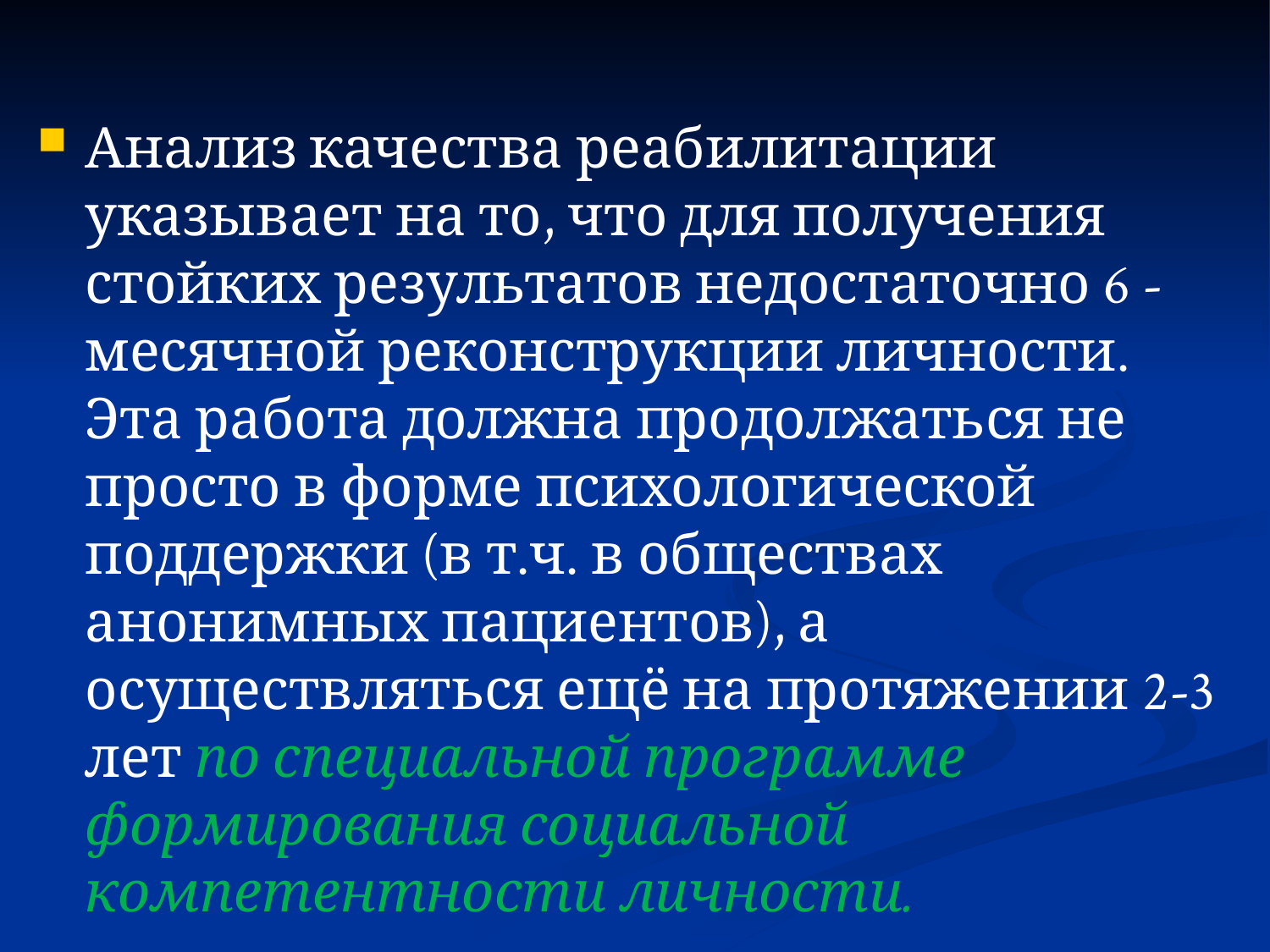

Анализ качества реабилитации указывает на то, что для получения стойких результатов недостаточно 6 - месячной реконструкции личности. Эта работа должна продолжаться не просто в форме психологической поддержки (в т.ч. в обществах анонимных пациентов), а осуществляться ещё на протяжении 2-3 лет по специальной программе формирования социальной компетентности личности.